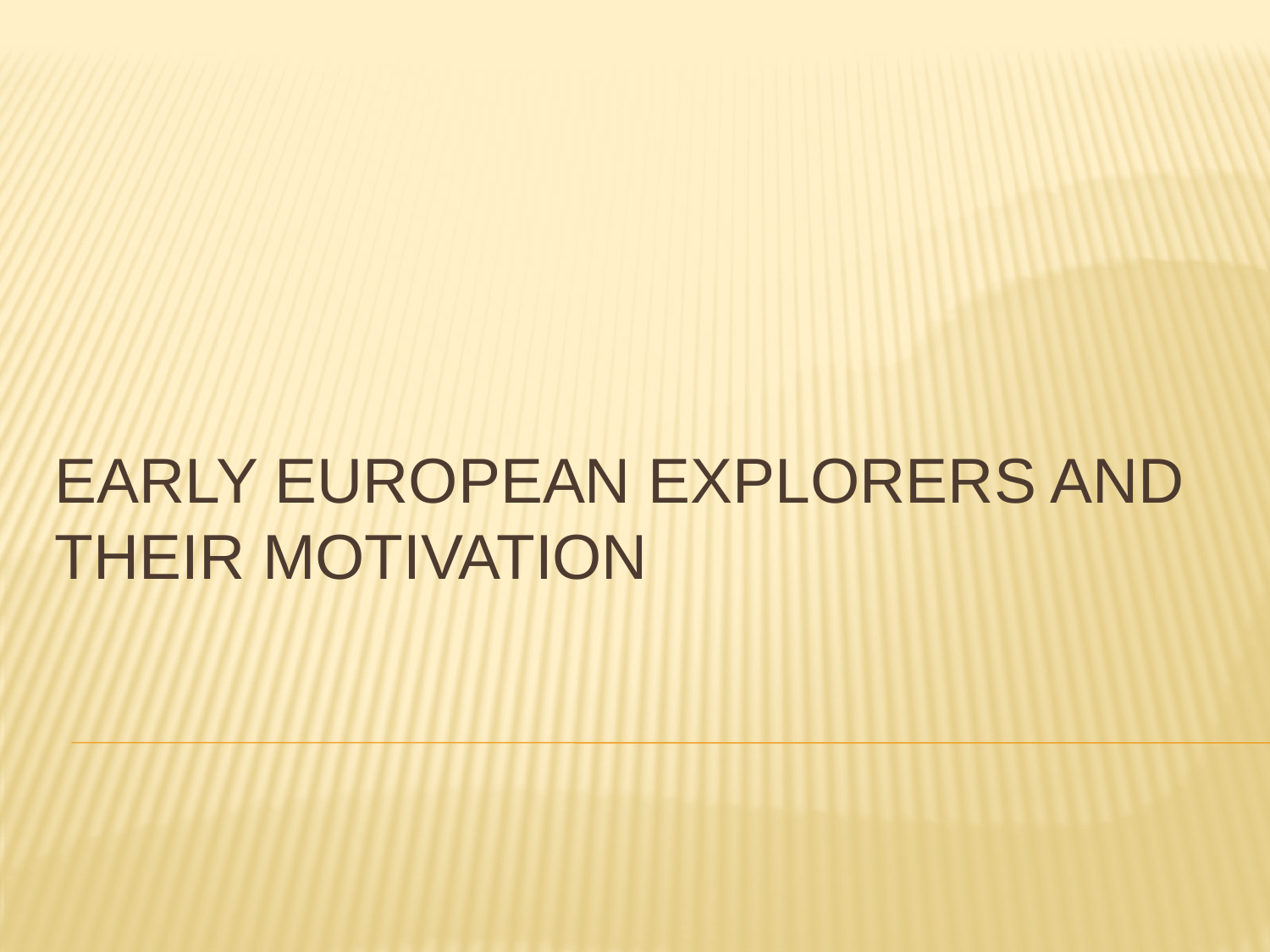

# Early European explorers and their motivation